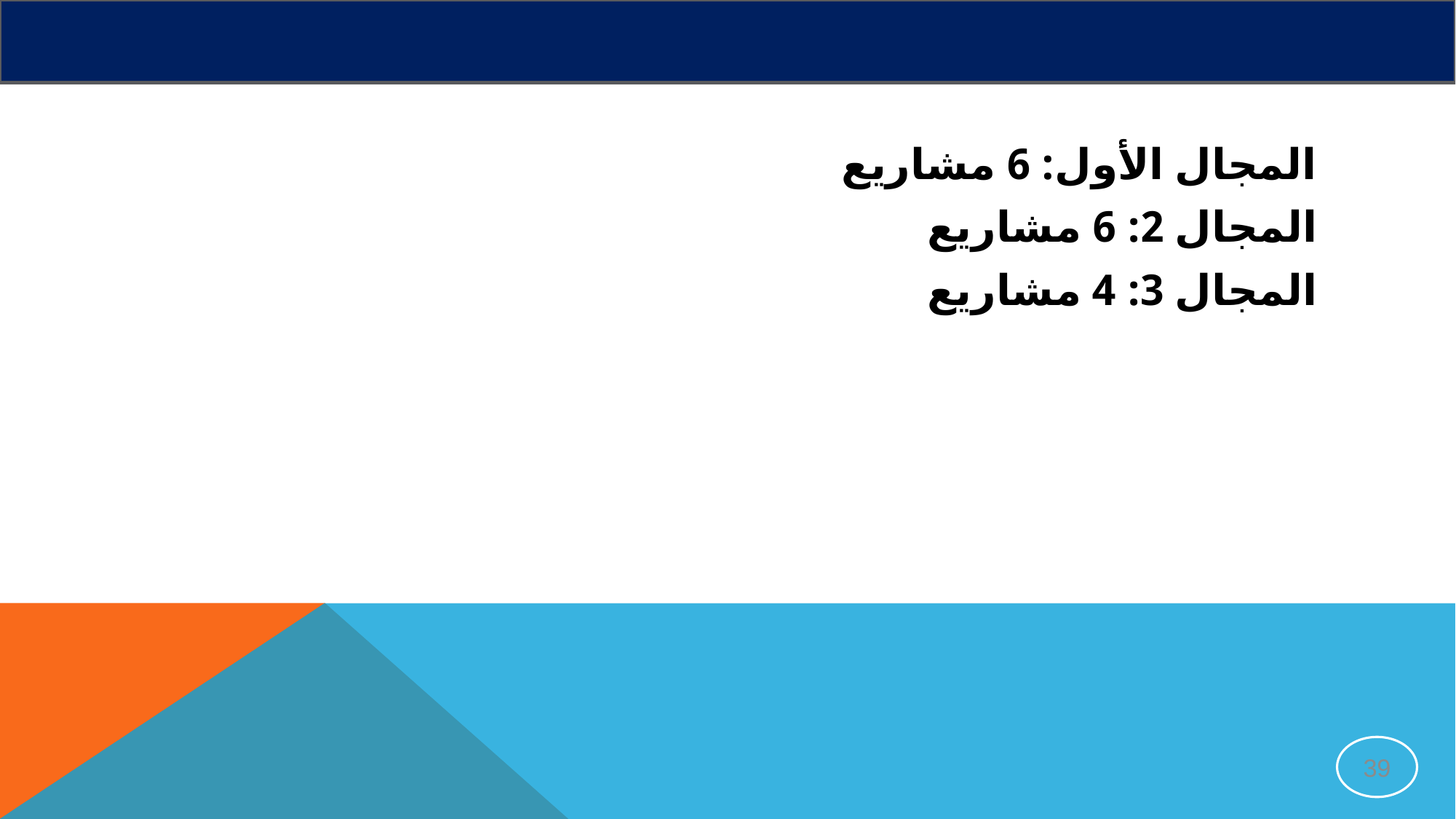

المجال الأول: 6 مشاريع
المجال 2: 6 مشاريع
المجال 3: 4 مشاريع

39